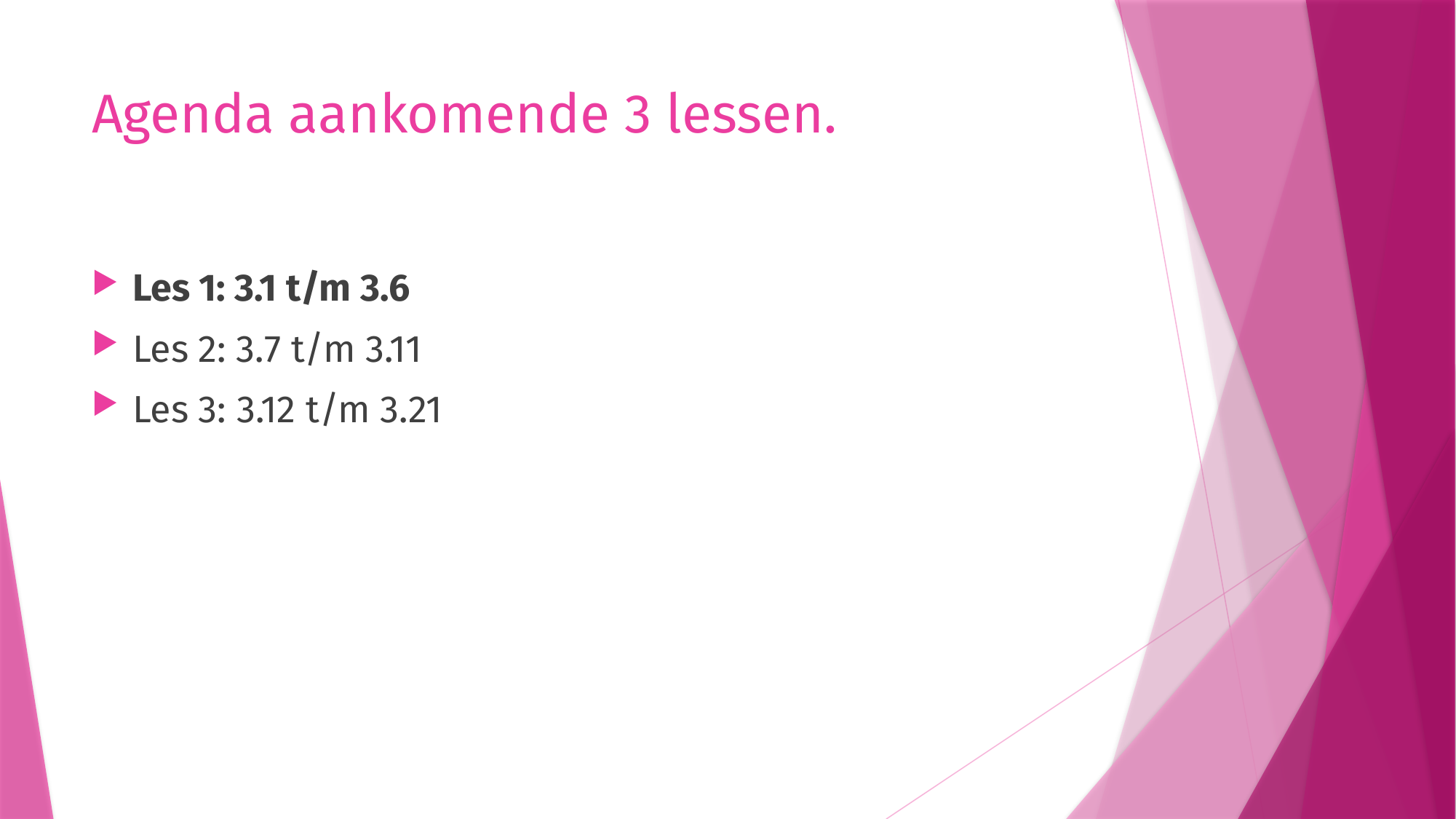

# Agenda aankomende 3 lessen.
Les 1: 3.1 t/m 3.6
Les 2: 3.7 t/m 3.11
Les 3: 3.12 t/m 3.21